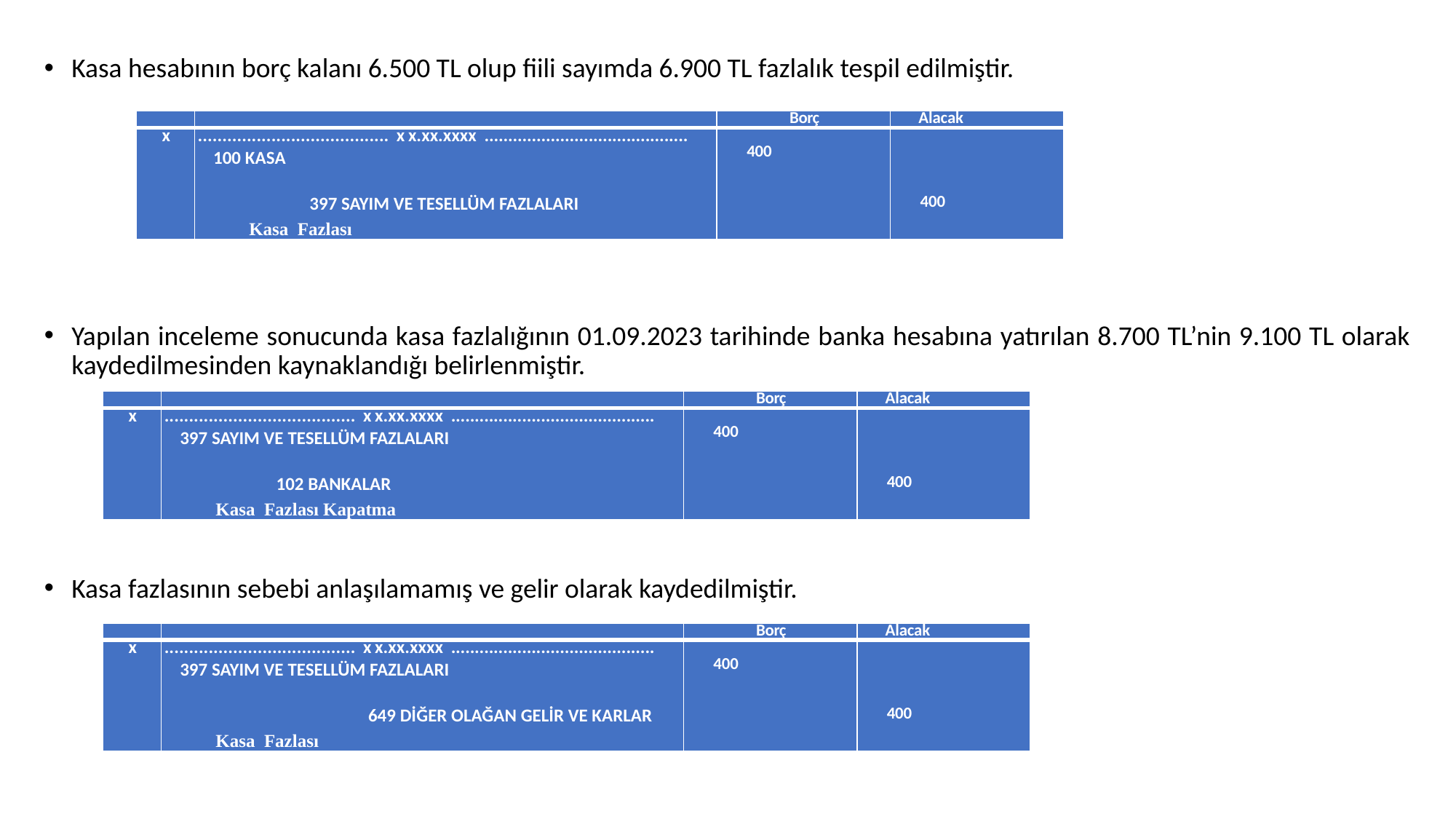

Kasa hesabının borç kalanı 6.500 TL olup fiili sayımda 6.900 TL fazlalık tespil edilmiştir.

Yapılan inceleme sonucunda kasa fazlalığının 01.09.2023 tarihinde banka hesabına yatırılan 8.700 TL’nin 9.100 TL olarak kaydedilmesinden kaynaklandığı belirlenmiştir.

Kasa fazlasının sebebi anlaşılamamış ve gelir olarak kaydedilmiştir.
|  |  | Borç | Alacak |
| --- | --- | --- | --- |
| x | ....................................... xx.xx.xxxx ........................................... 100 KASA 397 SAYIM VE TESELLÜM FAZLALARI Kasa Fazlası | 400 | 400 |
|  |  | Borç | Alacak |
| --- | --- | --- | --- |
| x | ....................................... xx.xx.xxxx ........................................... 397 SAYIM VE TESELLÜM FAZLALARI 102 BANKALAR Kasa Fazlası Kapatma | 400 | 400 |
|  |  | Borç | Alacak |
| --- | --- | --- | --- |
| x | ....................................... xx.xx.xxxx ........................................... 397 SAYIM VE TESELLÜM FAZLALARI 649 DİĞER OLAĞAN GELİR VE KARLAR Kasa Fazlası | 400 | 400 |